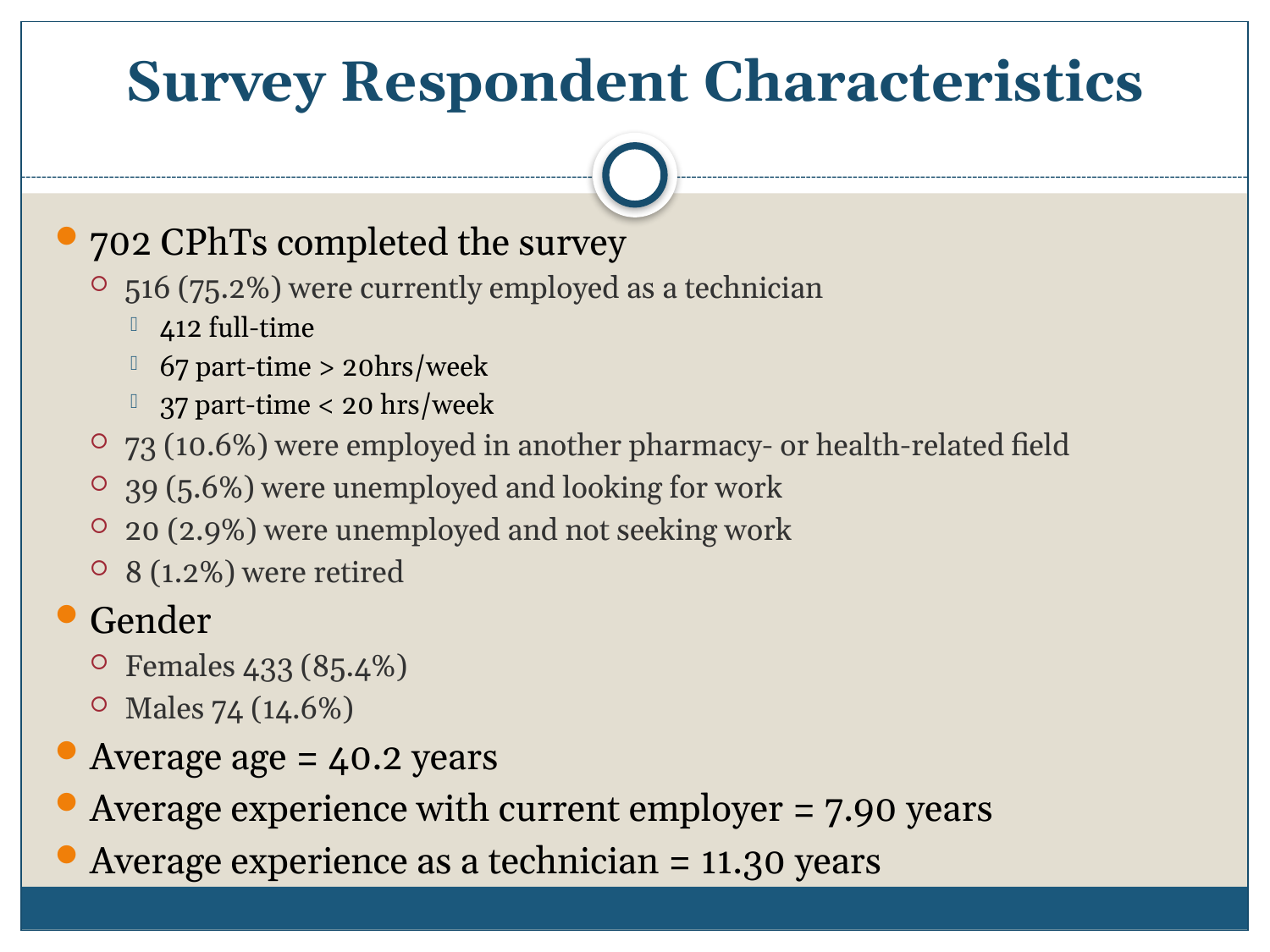

# Survey Respondent Characteristics
702 CPhTs completed the survey
516 (75.2%) were currently employed as a technician
412 full-time
67 part-time > 20hrs/week
37 part-time < 20 hrs/week
73 (10.6%) were employed in another pharmacy- or health-related field
39 (5.6%) were unemployed and looking for work
20 (2.9%) were unemployed and not seeking work
8 (1.2%) were retired
Gender
Females 433 (85.4%)
Males 74 (14.6%)
Average age = 40.2 years
Average experience with current employer = 7.90 years
Average experience as a technician = 11.30 years